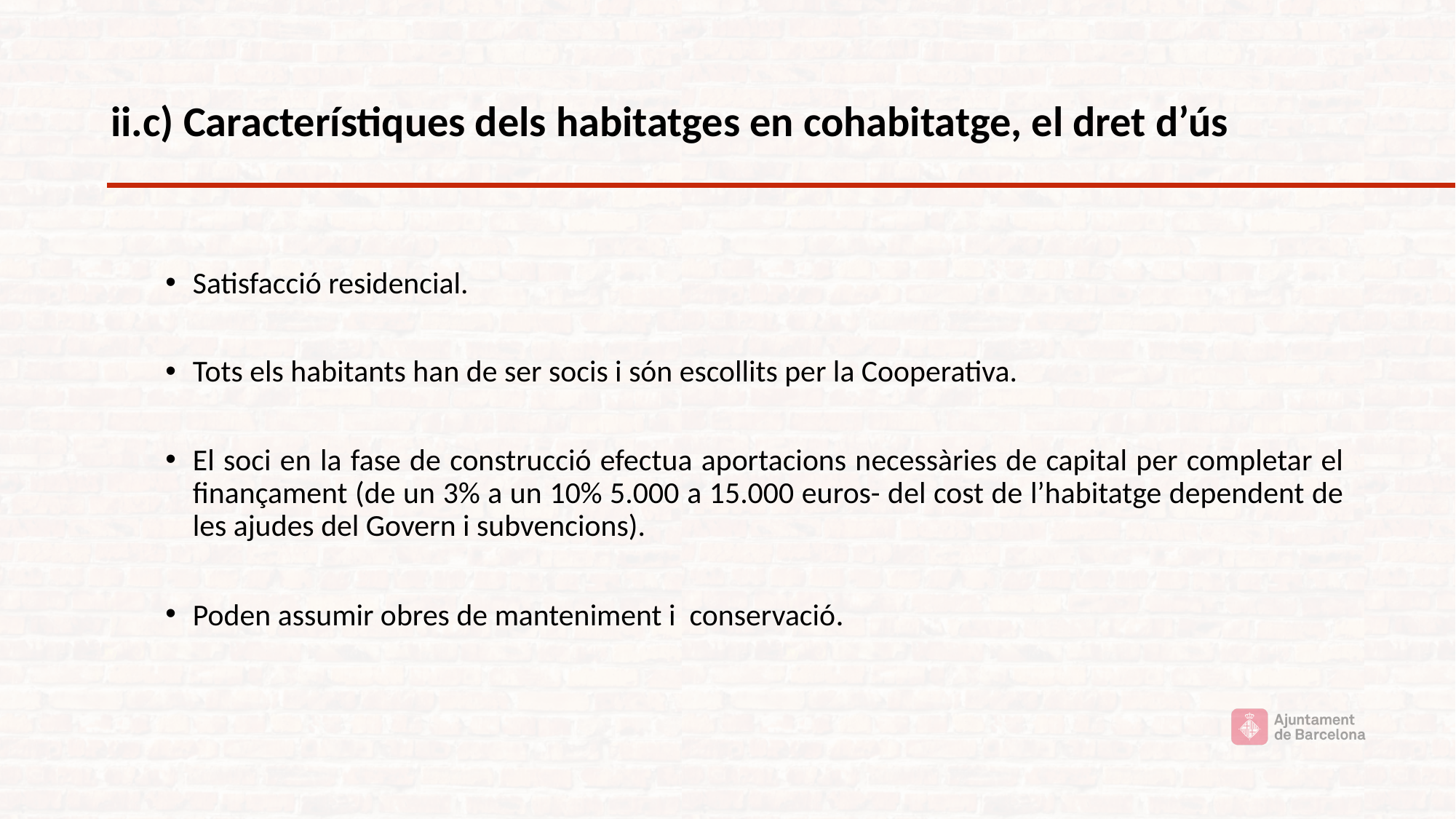

# ii.c) Característiques dels habitatges en cohabitatge, el dret d’ús

Satisfacció residencial.

Tots els habitants han de ser socis i són escollits per la Cooperativa.

El soci en la fase de construcció efectua aportacions necessàries de capital per completar el finançament (de un 3% a un 10% 5.000 a 15.000 euros- del cost de l’habitatge dependent de les ajudes del Govern i subvencions).

Poden assumir obres de manteniment i  conservació.